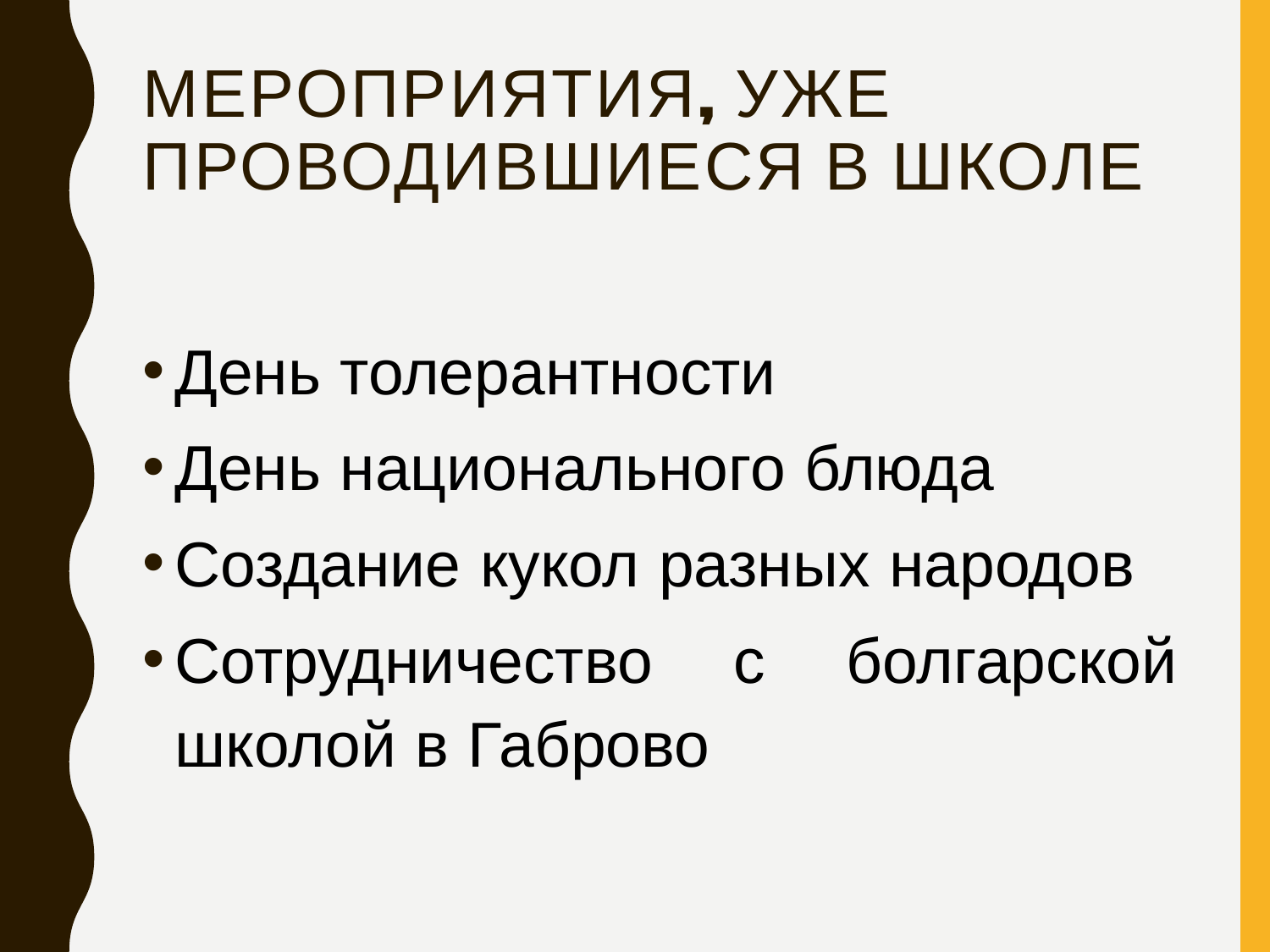

# Мероприятия, уже проводившиеся в школе
День толерантности
День национального блюда
Создание кукол разных народов
Сотрудничество с болгарской школой в Габрово